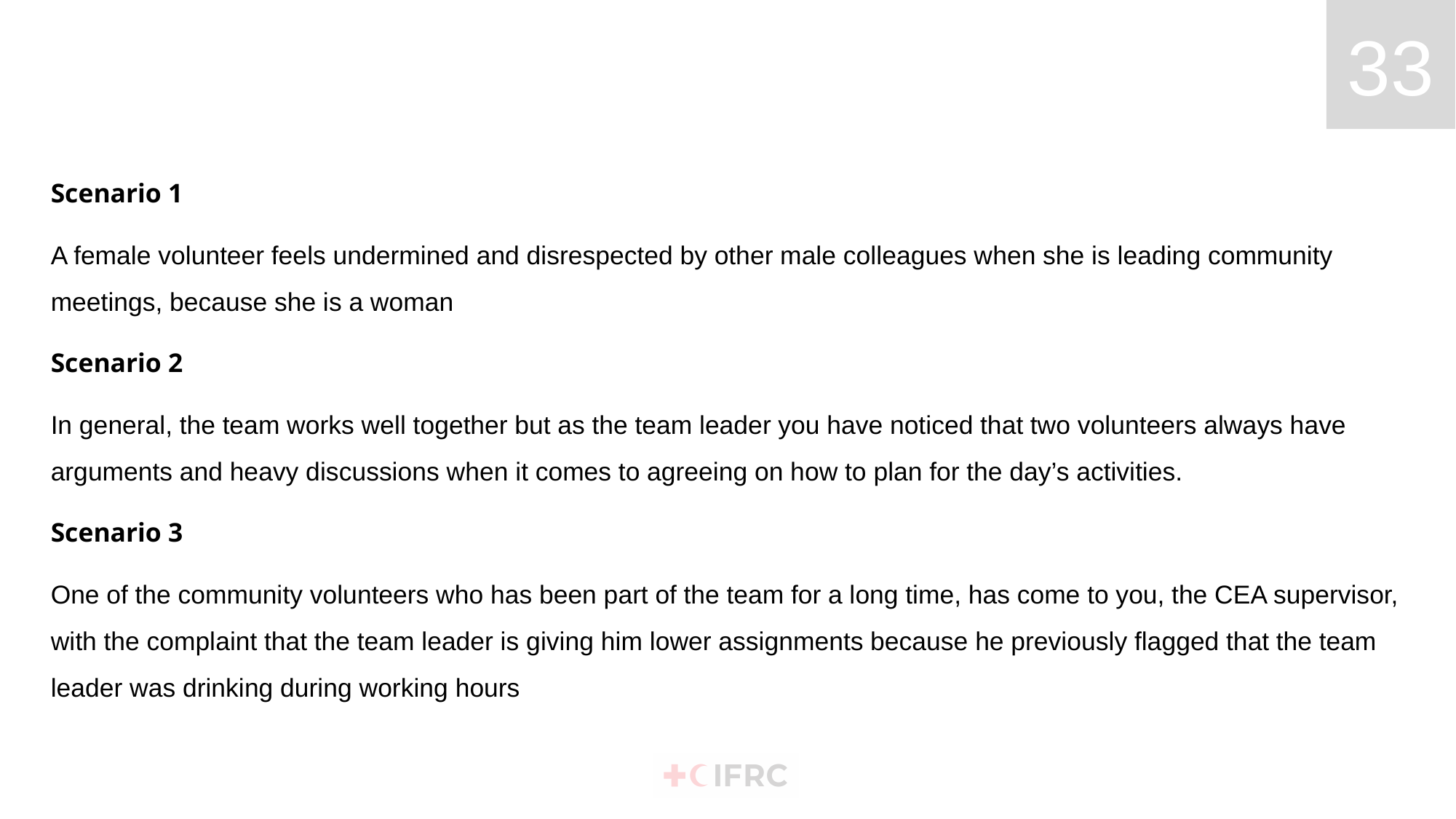

#
Scenario 1
A female volunteer feels undermined and disrespected by other male colleagues when she is leading community meetings, because she is a woman
Scenario 2
In general, the team works well together but as the team leader you have noticed that two volunteers always have arguments and heavy discussions when it comes to agreeing on how to plan for the day’s activities.
Scenario 3
One of the community volunteers who has been part of the team for a long time, has come to you, the CEA supervisor, with the complaint that the team leader is giving him lower assignments because he previously flagged that the team leader was drinking during working hours